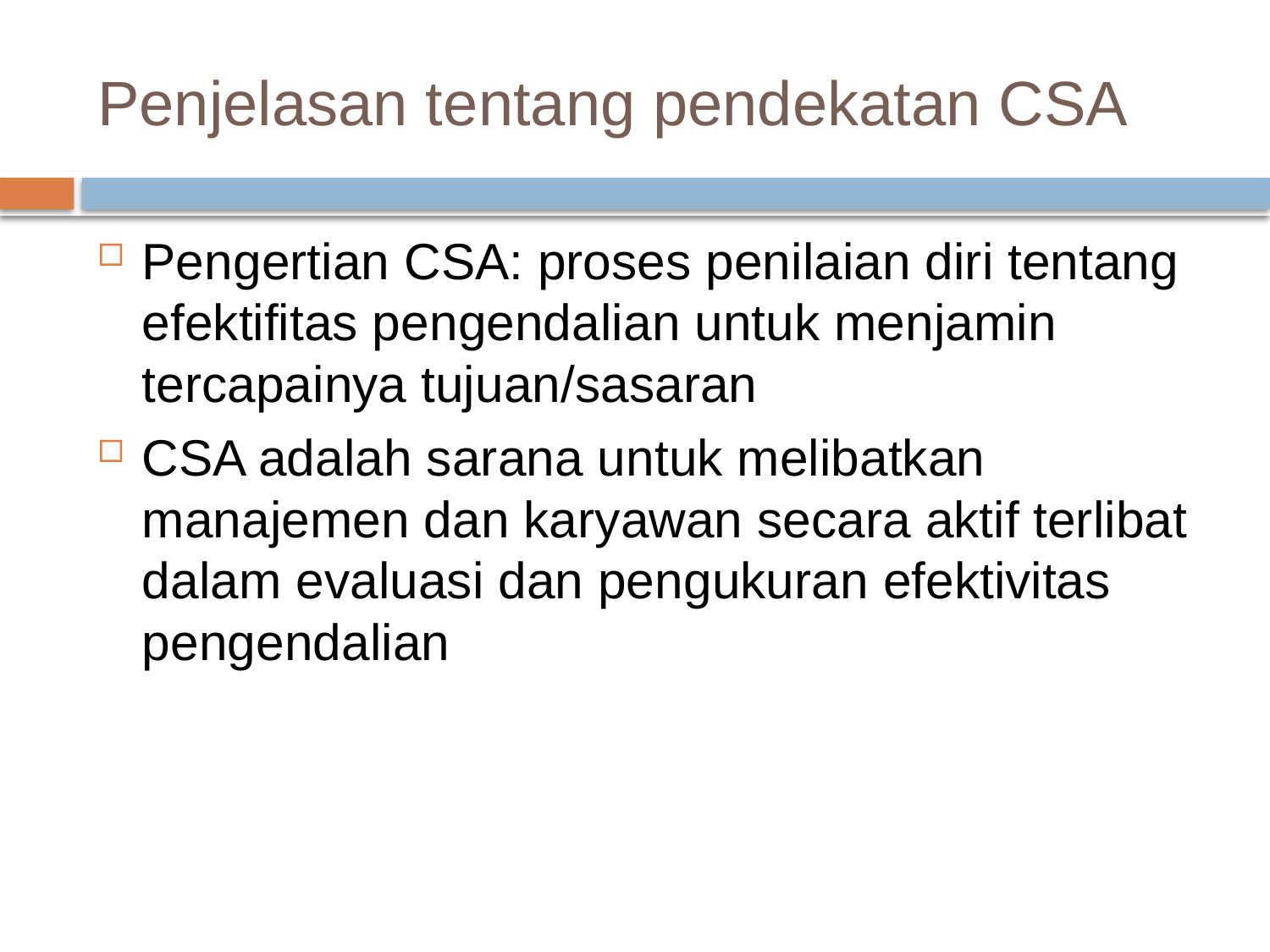

# Penjelasan tentang pendekatan CSA
Pengertian CSA: proses penilaian diri tentang efektifitas pengendalian untuk menjamin tercapainya tujuan/sasaran
CSA adalah sarana untuk melibatkan manajemen dan karyawan secara aktif terlibat dalam evaluasi dan pengukuran efektivitas pengendalian